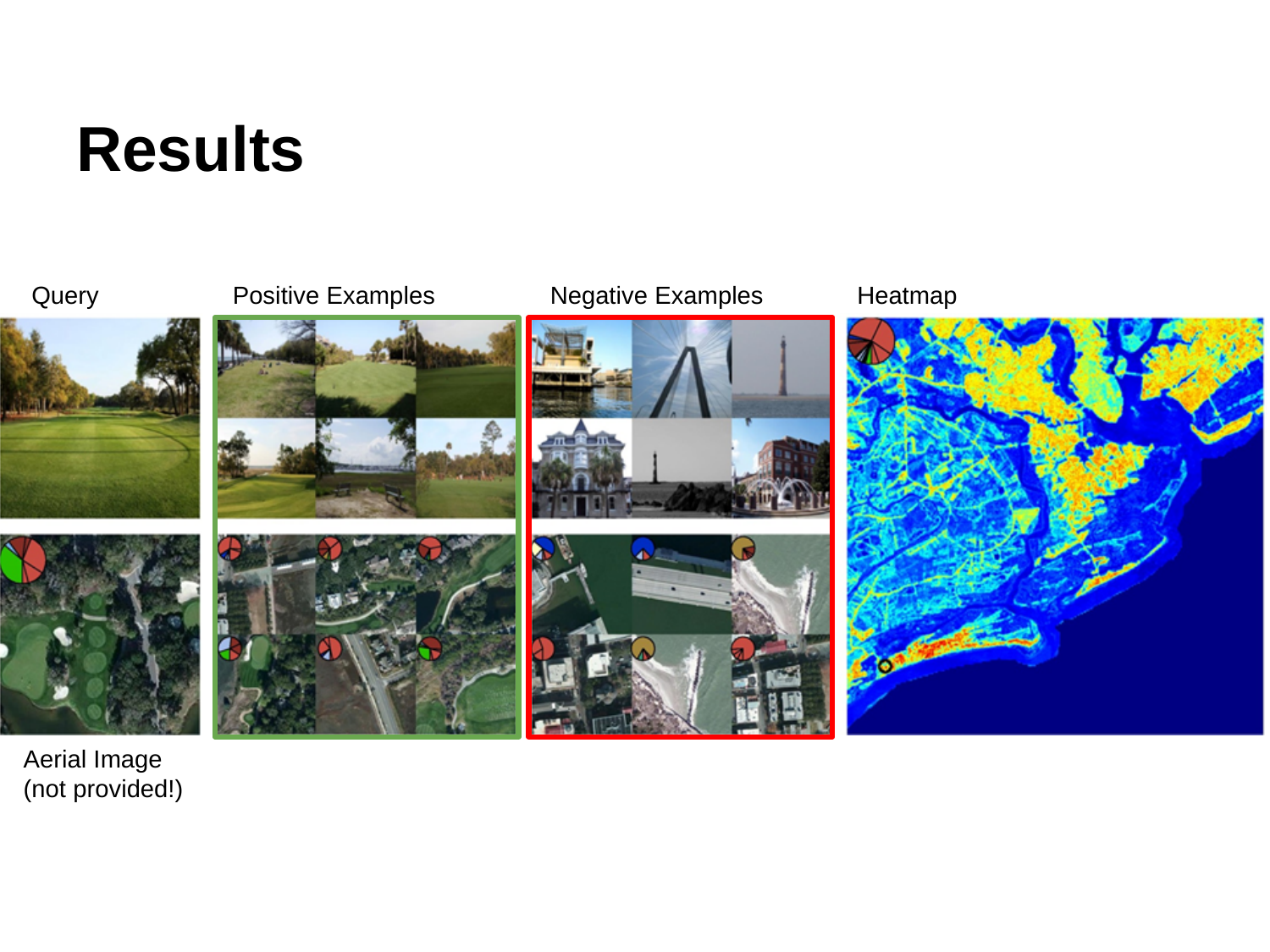

# Results
Query
Positive Examples
Negative Examples
Heatmap

Aerial Image (not provided!)